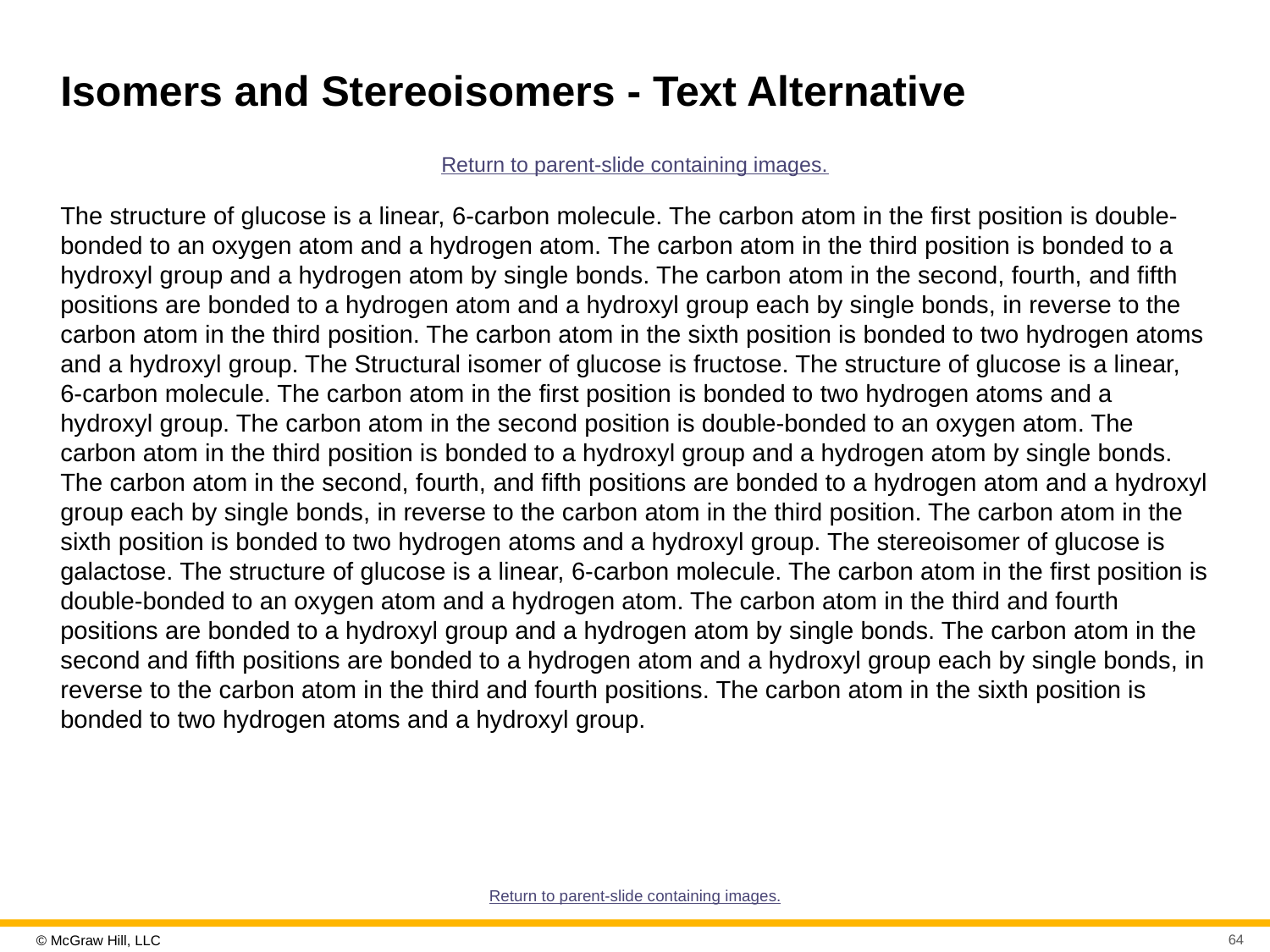

# Isomers and Stereoisomers - Text Alternative
Return to parent-slide containing images.
The structure of glucose is a linear, 6-carbon molecule. The carbon atom in the first position is double-bonded to an oxygen atom and a hydrogen atom. The carbon atom in the third position is bonded to a hydroxyl group and a hydrogen atom by single bonds. The carbon atom in the second, fourth, and fifth positions are bonded to a hydrogen atom and a hydroxyl group each by single bonds, in reverse to the carbon atom in the third position. The carbon atom in the sixth position is bonded to two hydrogen atoms and a hydroxyl group. The Structural isomer of glucose is fructose. The structure of glucose is a linear, 6-carbon molecule. The carbon atom in the first position is bonded to two hydrogen atoms and a hydroxyl group. The carbon atom in the second position is double-bonded to an oxygen atom. The carbon atom in the third position is bonded to a hydroxyl group and a hydrogen atom by single bonds. The carbon atom in the second, fourth, and fifth positions are bonded to a hydrogen atom and a hydroxyl group each by single bonds, in reverse to the carbon atom in the third position. The carbon atom in the sixth position is bonded to two hydrogen atoms and a hydroxyl group. The stereoisomer of glucose is galactose. The structure of glucose is a linear, 6-carbon molecule. The carbon atom in the first position is double-bonded to an oxygen atom and a hydrogen atom. The carbon atom in the third and fourth positions are bonded to a hydroxyl group and a hydrogen atom by single bonds. The carbon atom in the second and fifth positions are bonded to a hydrogen atom and a hydroxyl group each by single bonds, in reverse to the carbon atom in the third and fourth positions. The carbon atom in the sixth position is bonded to two hydrogen atoms and a hydroxyl group.
Return to parent-slide containing images.
64